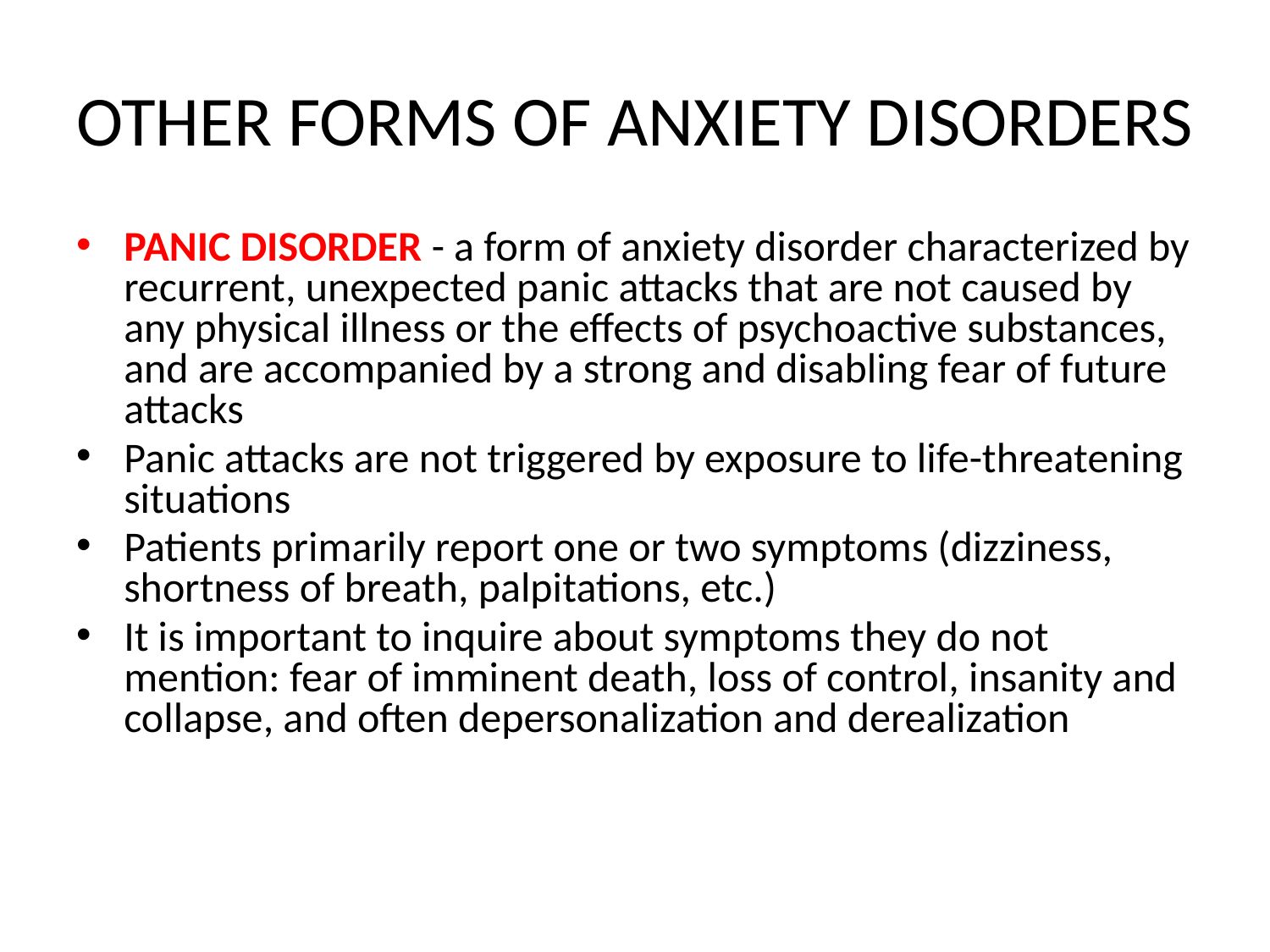

# OTHER FORMS OF ANXIETY DISORDERS
PANIC DISORDER - a form of anxiety disorder characterized by recurrent, unexpected panic attacks that are not caused by any physical illness or the effects of psychoactive substances, and are accompanied by a strong and disabling fear of future attacks
Panic attacks are not triggered by exposure to life-threatening situations
Patients primarily report one or two symptoms (dizziness, shortness of breath, palpitations, etc.)
It is important to inquire about symptoms they do not mention: fear of imminent death, loss of control, insanity and collapse, and often depersonalization and derealization